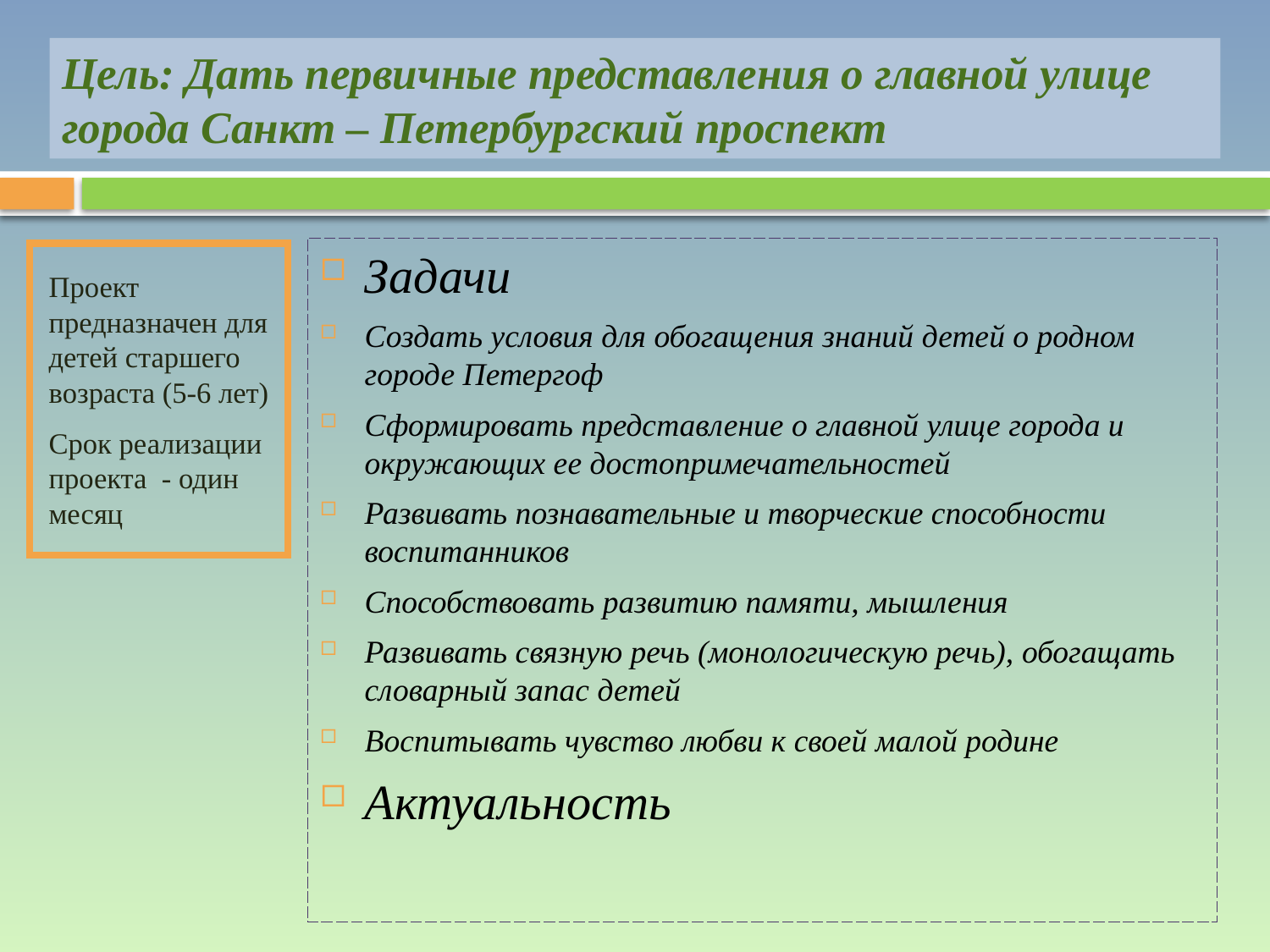

# Цель: Дать первичные представления о главной улице города Санкт – Петербургский проспект
Задачи
Создать условия для обогащения знаний детей о родном городе Петергоф
Сформировать представление о главной улице города и окружающих ее достопримечательностей
Развивать познавательные и творческие способности воспитанников
Способствовать развитию памяти, мышления
Развивать связную речь (монологическую речь), обогащать словарный запас детей
Воспитывать чувство любви к своей малой родине
Актуальность

Проект предназначен для детей старшего возраста (5-6 лет)
Срок реализации проекта  - один
месяц